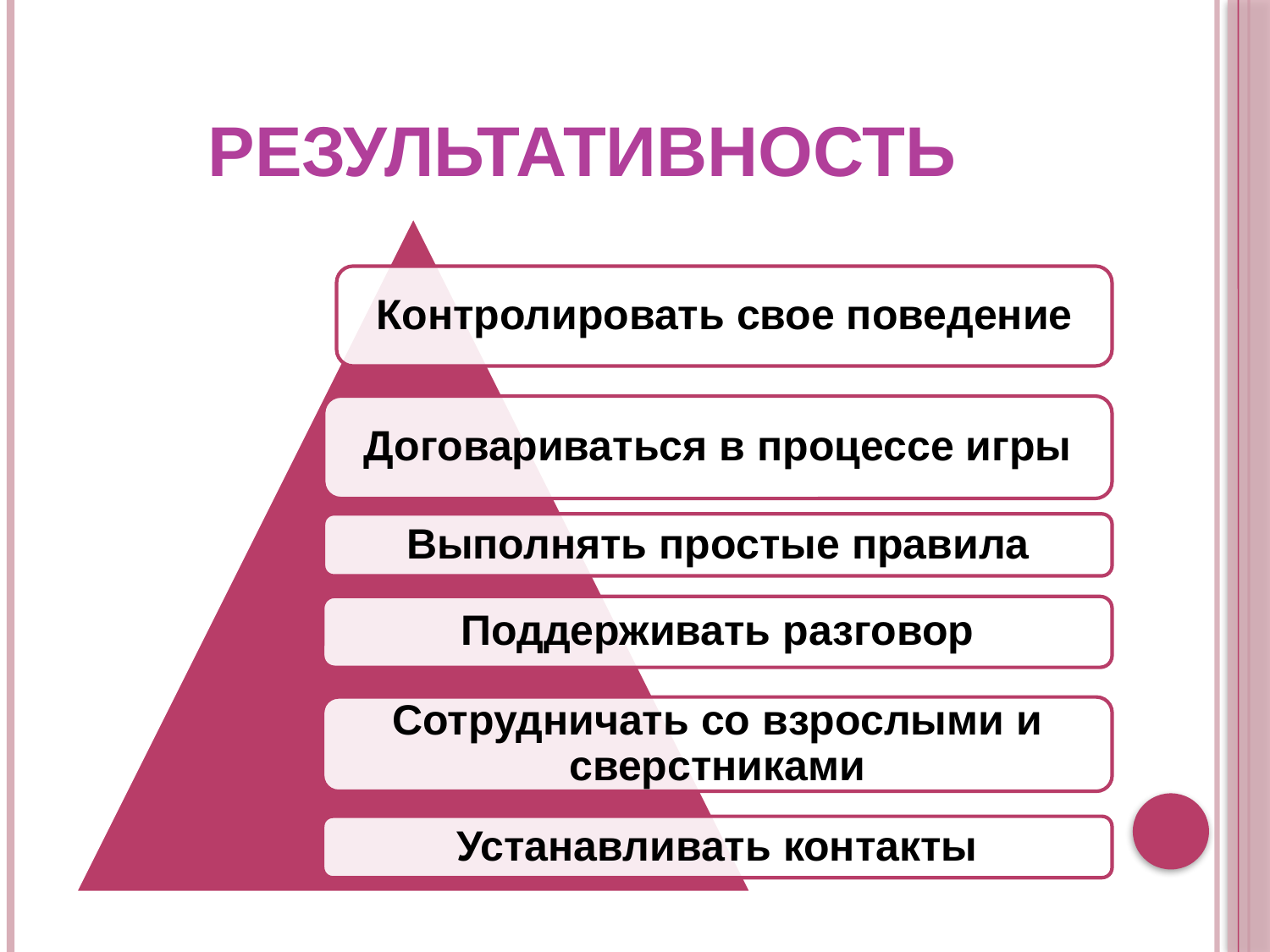

# РЕЗУЛЬТАТИВНОСТЬ
Контролировать свое поведение
Договариваться в процессе игры
Выполнять простые правила
Поддерживать разговор
Сотрудничать со взрослыми и сверстниками
Устанавливать контакты